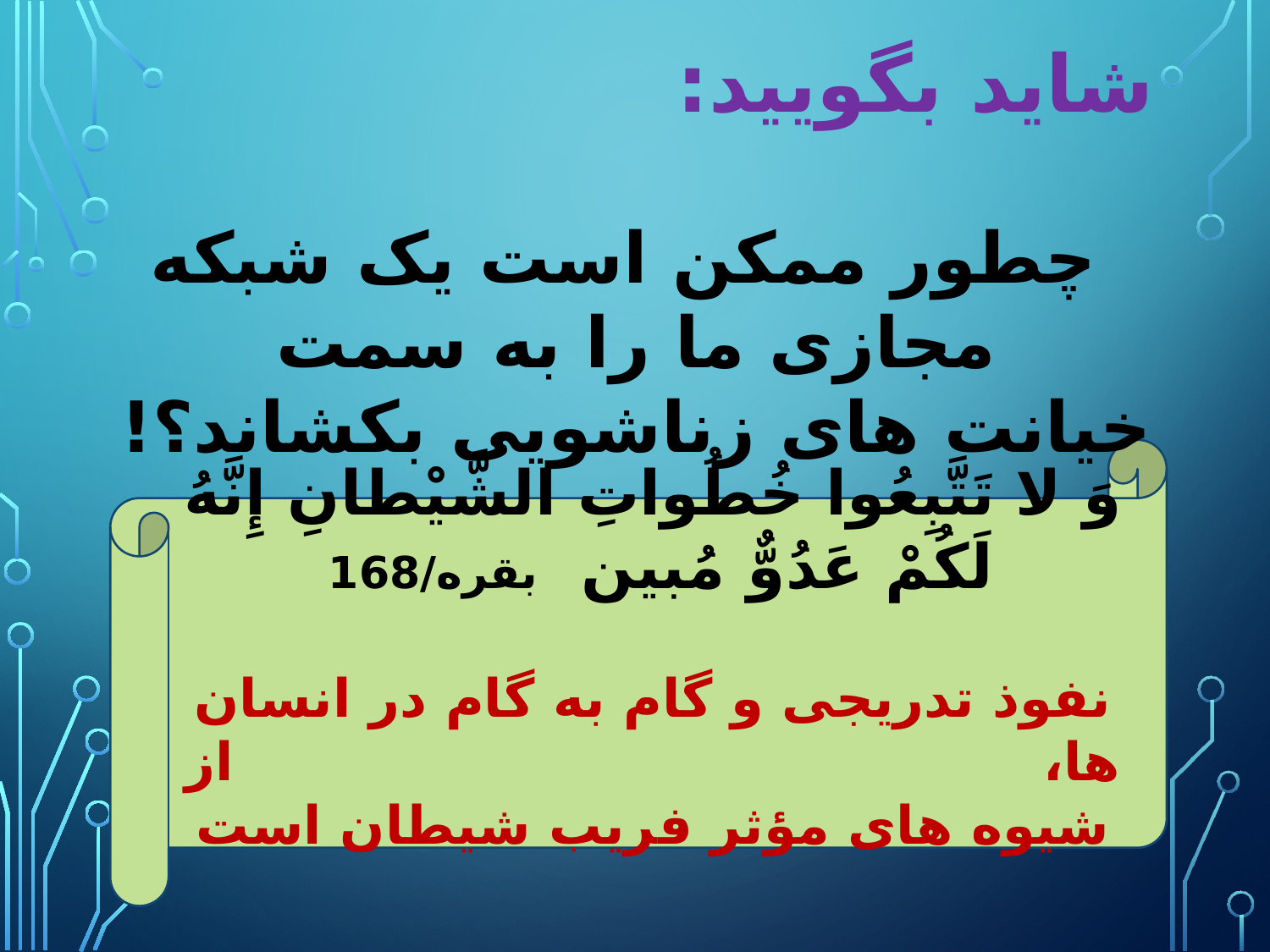

شاید بگویید:

چطور ممکن است یک شبکه مجازی ما را به سمت
خیانت های زناشویی بکشاند؟!
وَ لا تَتَّبِعُوا خُطُواتِ الشَّيْطانِ إِنَّهُ لَكُمْ عَدُوٌّ مُبين  بقره/168

نفوذ تدریجی و گام به گام در انسان ها،                                            از شیوه های مؤثر فریب شیطان است